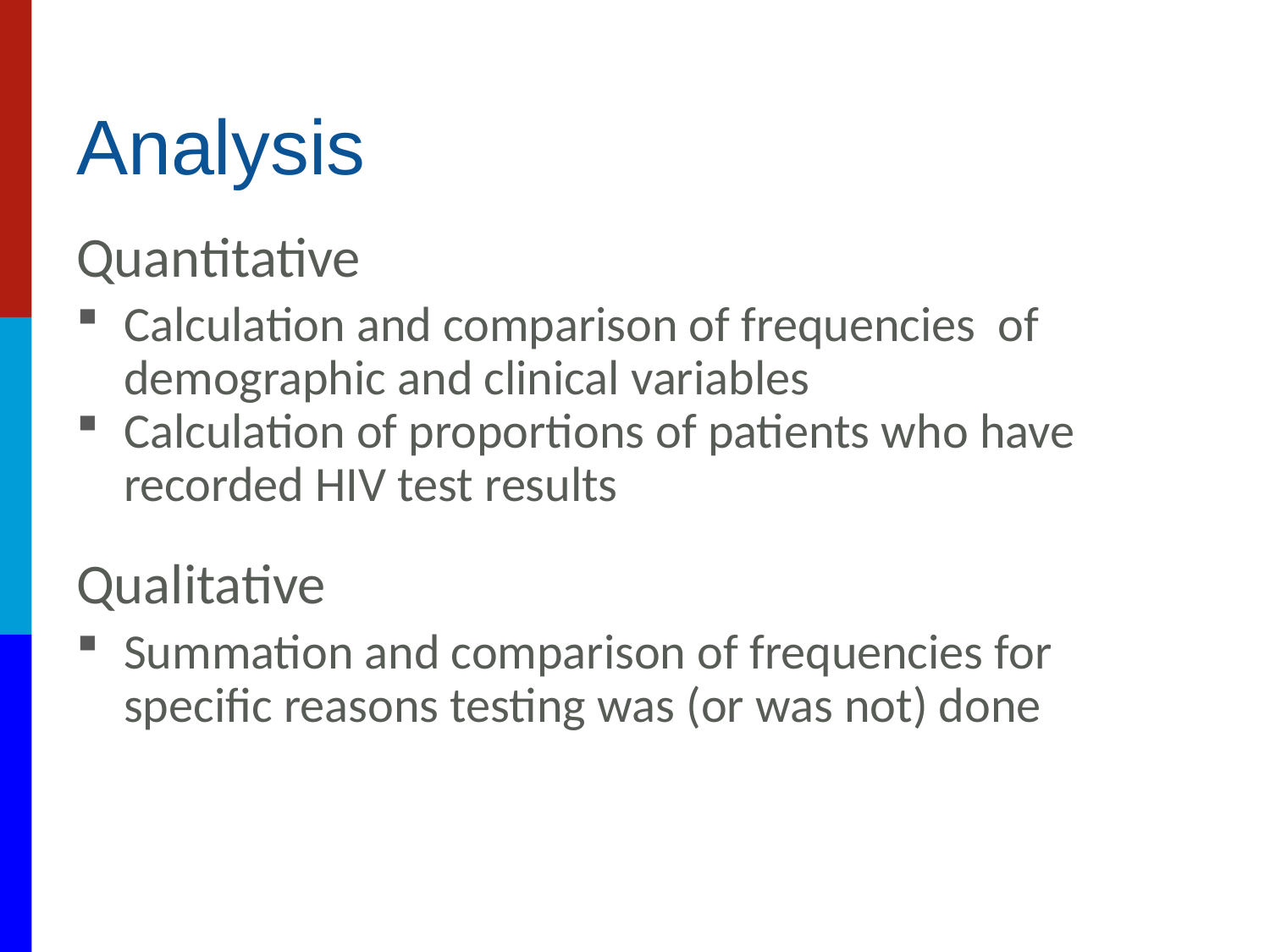

# Analysis
Quantitative
Calculation and comparison of frequencies  of demographic and clinical variables
Calculation of proportions of patients who have recorded HIV test results
Qualitative
Summation and comparison of frequencies for specific reasons testing was (or was not) done